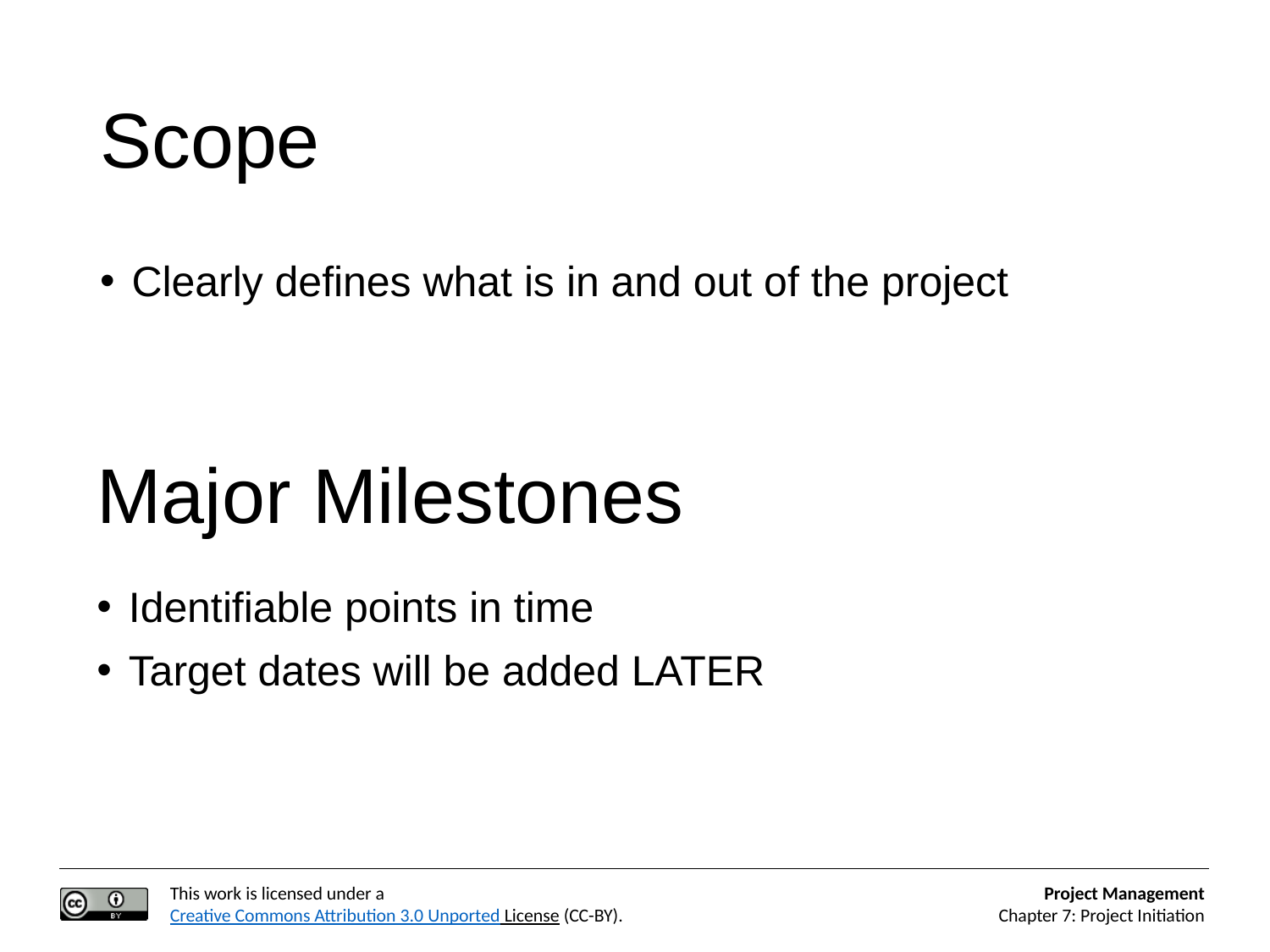

# Scope
Clearly defines what is in and out of the project
Major Milestones
Identifiable points in time
Target dates will be added LATER